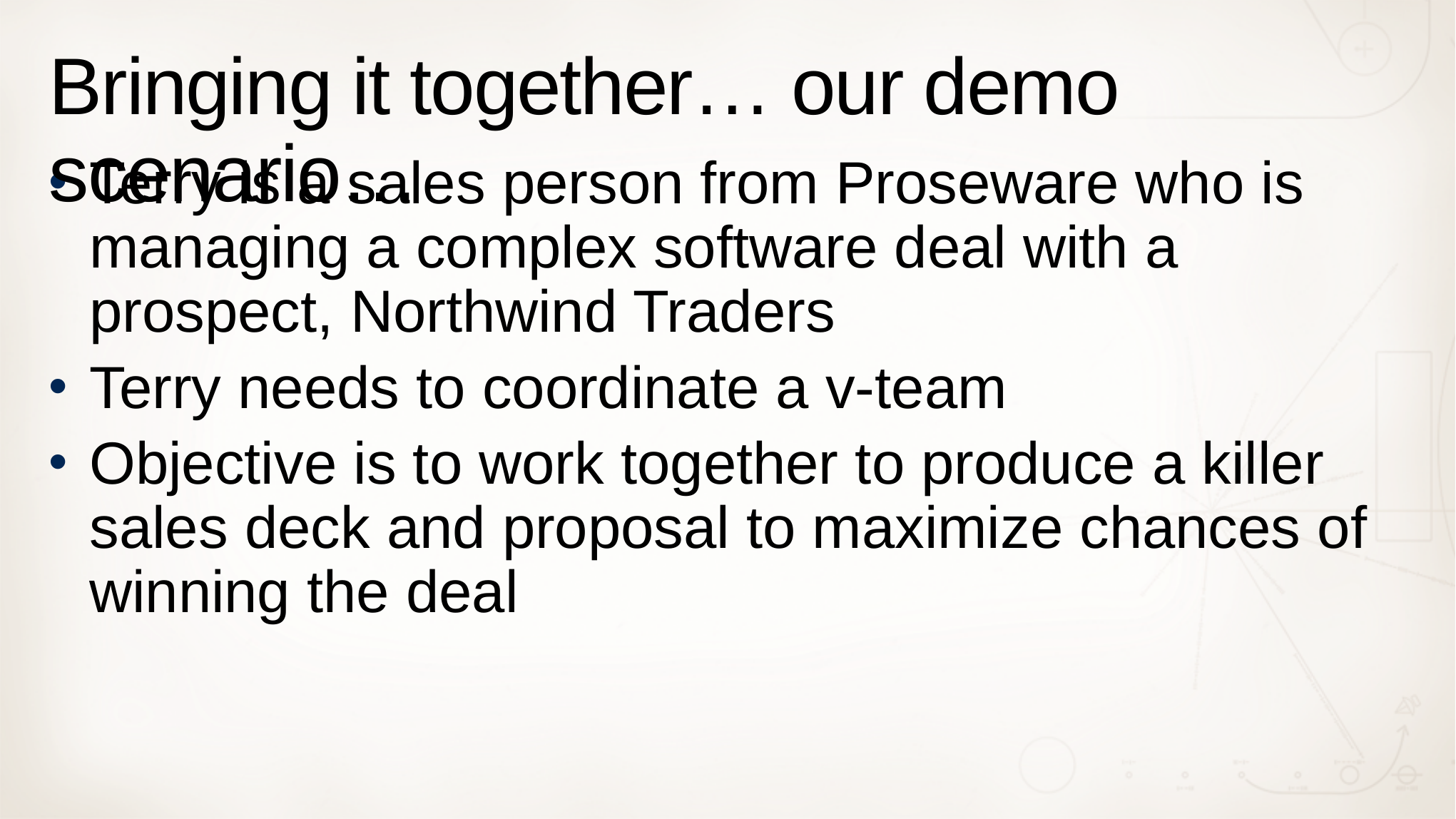

# Bringing it together… our demo scenario…
Terry is a sales person from Proseware who is managing a complex software deal with a prospect, Northwind Traders
Terry needs to coordinate a v-team
Objective is to work together to produce a killer sales deck and proposal to maximize chances of winning the deal